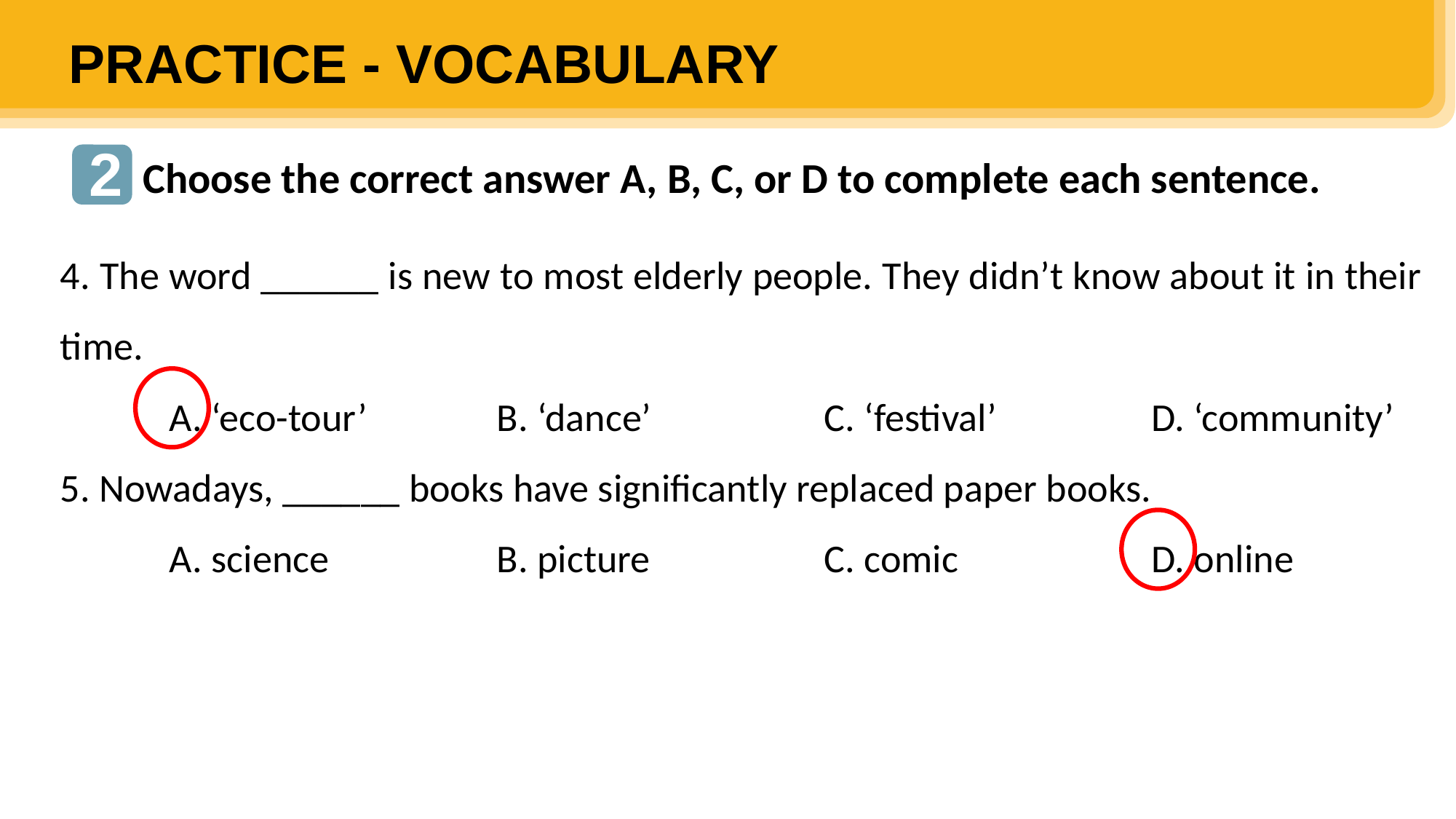

PRACTICE - VOCABULARY
2

Choose the correct answer A, B, C, or D to complete each sentence.
4. The word ______ is new to most elderly people. They didn’t know about it in their time.
	A. ‘eco-tour’ 		B. ‘dance’ 		C. ‘festival’ 		D. ‘community’
5. Nowadays, ______ books have significantly replaced paper books.
	A. science 		B. picture		C. comic 		D. online